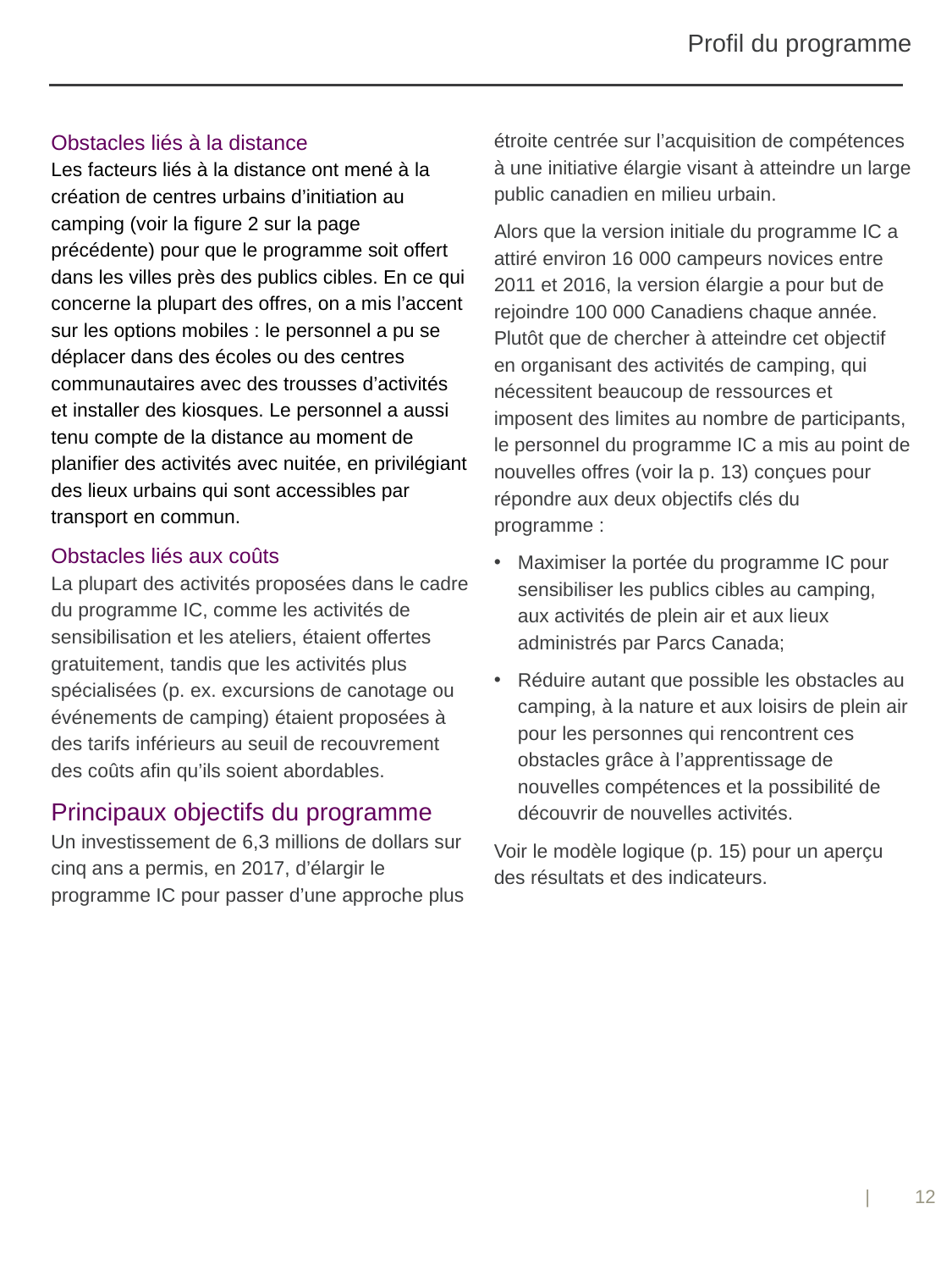

# Profil du programme
Obstacles liés à la distance
Les facteurs liés à la distance ont mené à la création de centres urbains d’initiation au camping (voir la figure 2 sur la page précédente) pour que le programme soit offert dans les villes près des publics cibles. En ce qui concerne la plupart des offres, on a mis l’accent sur les options mobiles : le personnel a pu se déplacer dans des écoles ou des centres communautaires avec des trousses d’activités et installer des kiosques. Le personnel a aussi tenu compte de la distance au moment de planifier des activités avec nuitée, en privilégiant des lieux urbains qui sont accessibles par transport en commun.
Obstacles liés aux coûts
La plupart des activités proposées dans le cadre du programme IC, comme les activités de sensibilisation et les ateliers, étaient offertes gratuitement, tandis que les activités plus spécialisées (p. ex. excursions de canotage ou événements de camping) étaient proposées à des tarifs inférieurs au seuil de recouvrement des coûts afin qu’ils soient abordables.
Principaux objectifs du programme
Un investissement de 6,3 millions de dollars sur cinq ans a permis, en 2017, d’élargir le programme IC pour passer d’une approche plus étroite centrée sur l’acquisition de compétences à une initiative élargie visant à atteindre un large public canadien en milieu urbain.
Alors que la version initiale du programme IC a attiré environ 16 000 campeurs novices entre 2011 et 2016, la version élargie a pour but de rejoindre 100 000 Canadiens chaque année. Plutôt que de chercher à atteindre cet objectif en organisant des activités de camping, qui nécessitent beaucoup de ressources et imposent des limites au nombre de participants, le personnel du programme IC a mis au point de nouvelles offres (voir la p. 13) conçues pour répondre aux deux objectifs clés du programme :
Maximiser la portée du programme IC pour sensibiliser les publics cibles au camping, aux activités de plein air et aux lieux administrés par Parcs Canada;
Réduire autant que possible les obstacles au camping, à la nature et aux loisirs de plein air pour les personnes qui rencontrent ces obstacles grâce à l’apprentissage de nouvelles compétences et la possibilité de découvrir de nouvelles activités.
Voir le modèle logique (p. 15) pour un aperçu des résultats et des indicateurs.